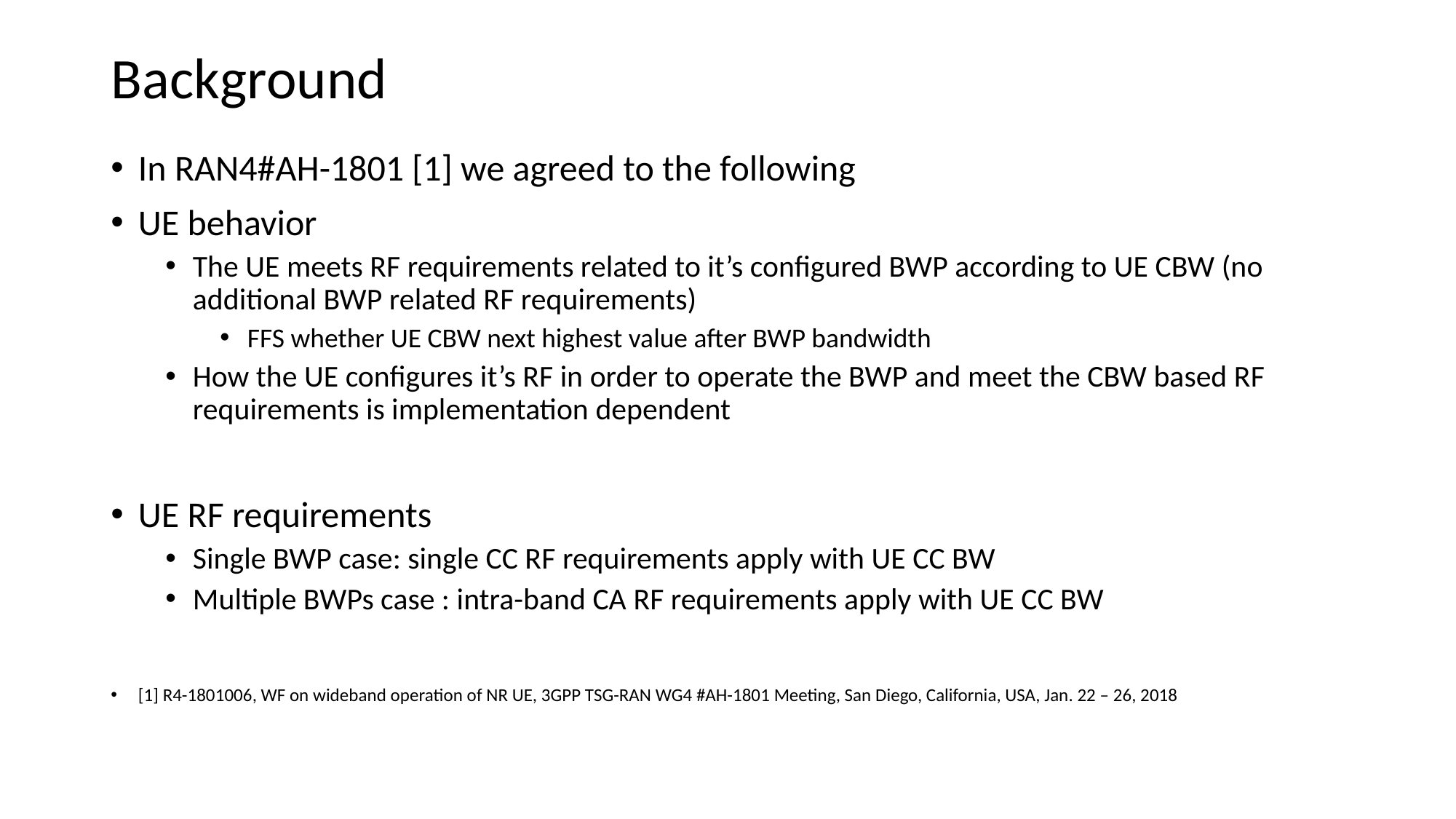

# Background
In RAN4#AH-1801 [1] we agreed to the following
UE behavior
The UE meets RF requirements related to it’s configured BWP according to UE CBW (no additional BWP related RF requirements)
FFS whether UE CBW next highest value after BWP bandwidth
How the UE configures it’s RF in order to operate the BWP and meet the CBW based RF requirements is implementation dependent

UE RF requirements
Single BWP case: single CC RF requirements apply with UE CC BW
Multiple BWPs case : intra-band CA RF requirements apply with UE CC BW

[1] R4-1801006, WF on wideband operation of NR UE, 3GPP TSG-RAN WG4 #AH-1801 Meeting, San Diego, California, USA, Jan. 22 – 26, 2018